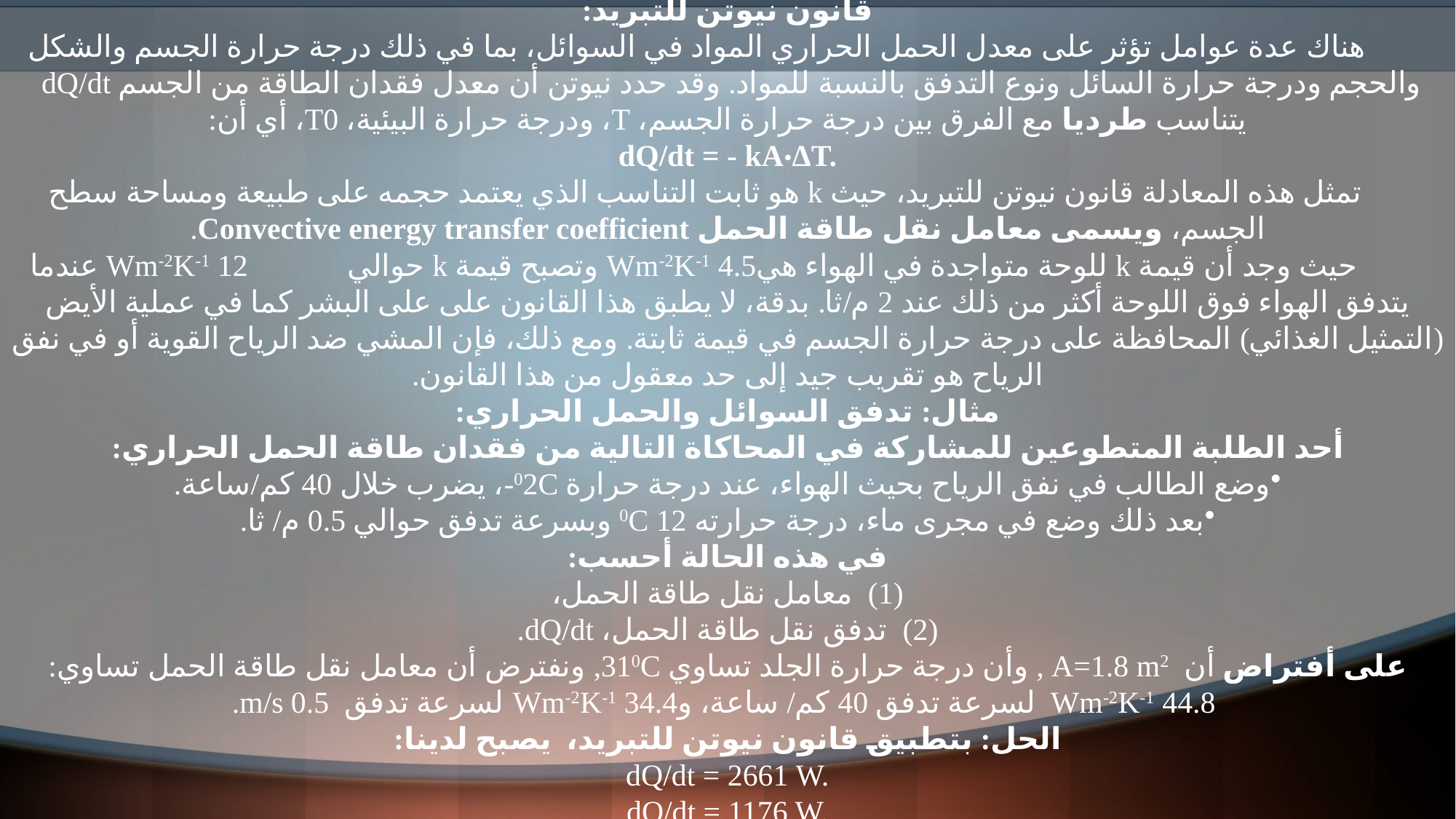

قانون نيوتن للتبريد:
        هناك عدة عوامل تؤثر على معدل الحمل الحراري المواد في السوائل، بما في ذلك درجة حرارة الجسم والشكل والحجم ودرجة حرارة السائل ونوع التدفق بالنسبة للمواد. وقد حدد نيوتن أن معدل فقدان الطاقة من الجسم dQ/dt  يتناسب طرديا مع الفرق بين درجة حرارة الجسم، T، ودرجة حرارة البيئية، T0، أي أن:
dQ/dt = - kA·ΔT.
      تمثل هذه المعادلة قانون نيوتن للتبريد، حيث k هو ثابت التناسب الذي يعتمد حجمه على طبيعة ومساحة سطح الجسم، ويسمى معامل نقل طاقة الحمل Convective energy transfer coefficient.
         حيث وجد أن قيمة k للوحة متواجدة في الهواء هي4.5 Wm-2K-1 وتصبح قيمة k حوالي             12 Wm-2K-1 عندما يتدفق الهواء فوق اللوحة أكثر من ذلك عند 2 م/ثا. بدقة، لا يطبق هذا القانون على على البشر كما في عملية الأيض (التمثيل الغذائي) المحافظة على درجة حرارة الجسم في قيمة ثابتة. ومع ذلك، فإن المشي ضد الرياح القوية أو في نفق الرياح هو تقريب جيد إلى حد معقول من هذا القانون.
مثال: تدفق السوائل والحمل الحراري:
أحد الطلبة المتطوعين للمشاركة في المحاكاة التالية من فقدان طاقة الحمل الحراري:
وضع الطالب في نفق الرياح بحيث الهواء، عند درجة حرارة 02C-، يضرب خلال 40 كم/ساعة.
بعد ذلك وضع في مجرى ماء، درجة حرارته 0C 12 وبسرعة تدفق حوالي 0.5 م/ ثا.
في هذه الحالة أحسب:
(1)  معامل نقل طاقة الحمل،
(2)  تدفق نقل طاقة الحمل، dQ/dt.
على أفتراض أن  A=1.8 m2 , وأن درجة حرارة الجلد تساوي 310C, ونفترض أن معامل نقل طاقة الحمل تساوي:
 44.8 Wm-2K-1  لسرعة تدفق 40 كم/ ساعة، و34.4 Wm-2K-1  لسرعة تدفق  0.5 m/s.
الحل: بتطبيق قانون نيوتن للتبريد،  يصبح لدينا:
dQ/dt = 2661 W.
dQ/dt = 1176 W.